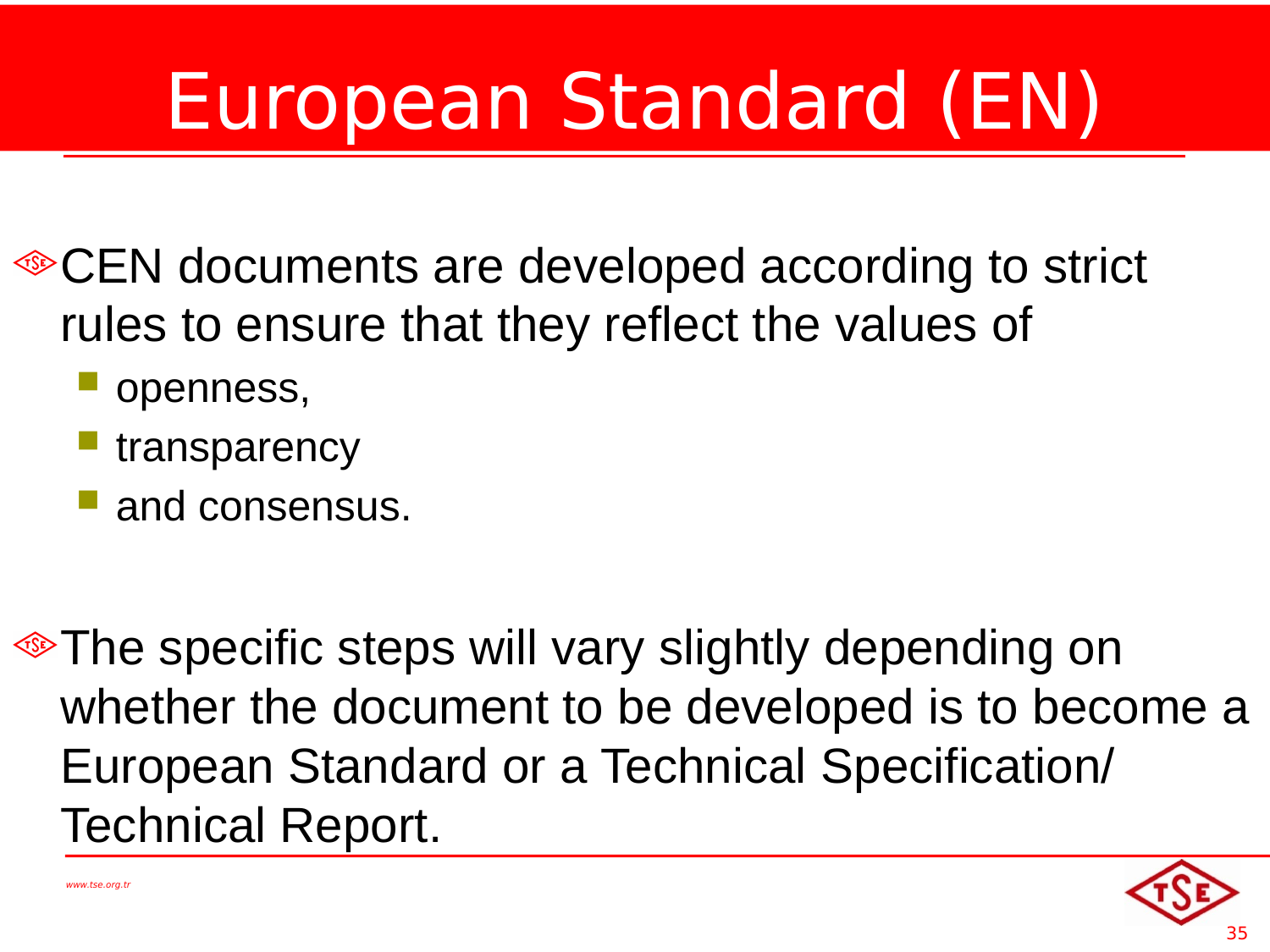

# European Standard (EN)
CEN documents are developed according to strict rules to ensure that they reflect the values of
openness,
transparency
and consensus.

The specific steps will vary slightly depending on whether the document to be developed is to become a European Standard or a Technical Specification/ Technical Report.

www.tse.org.tr
35